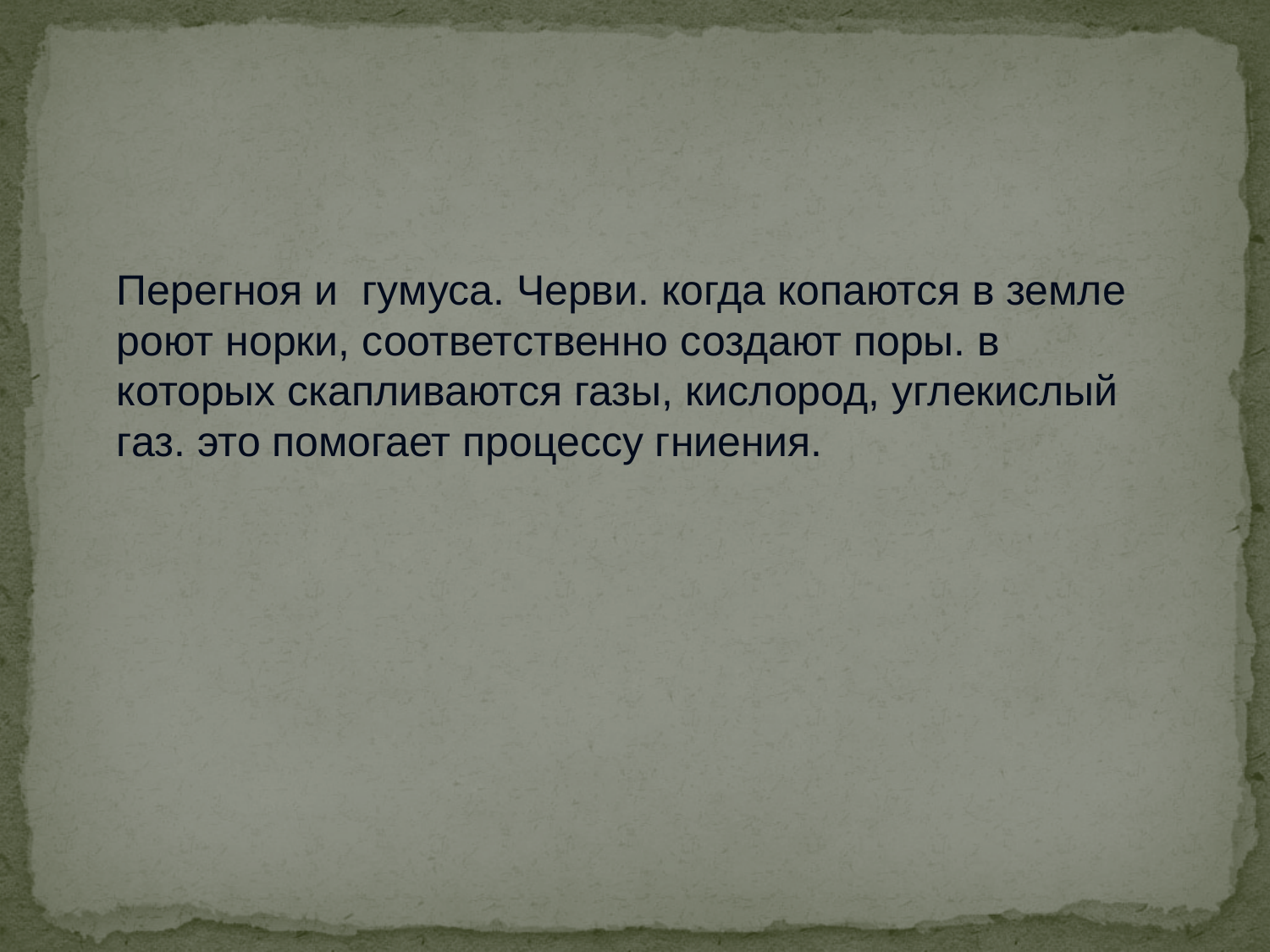

Перегноя и  гумуса. Черви. когда копаются в земле роют норки, соответственно создают поры. в которых скапливаются газы, кислород, углекислый газ. это помогает процессу гниения.